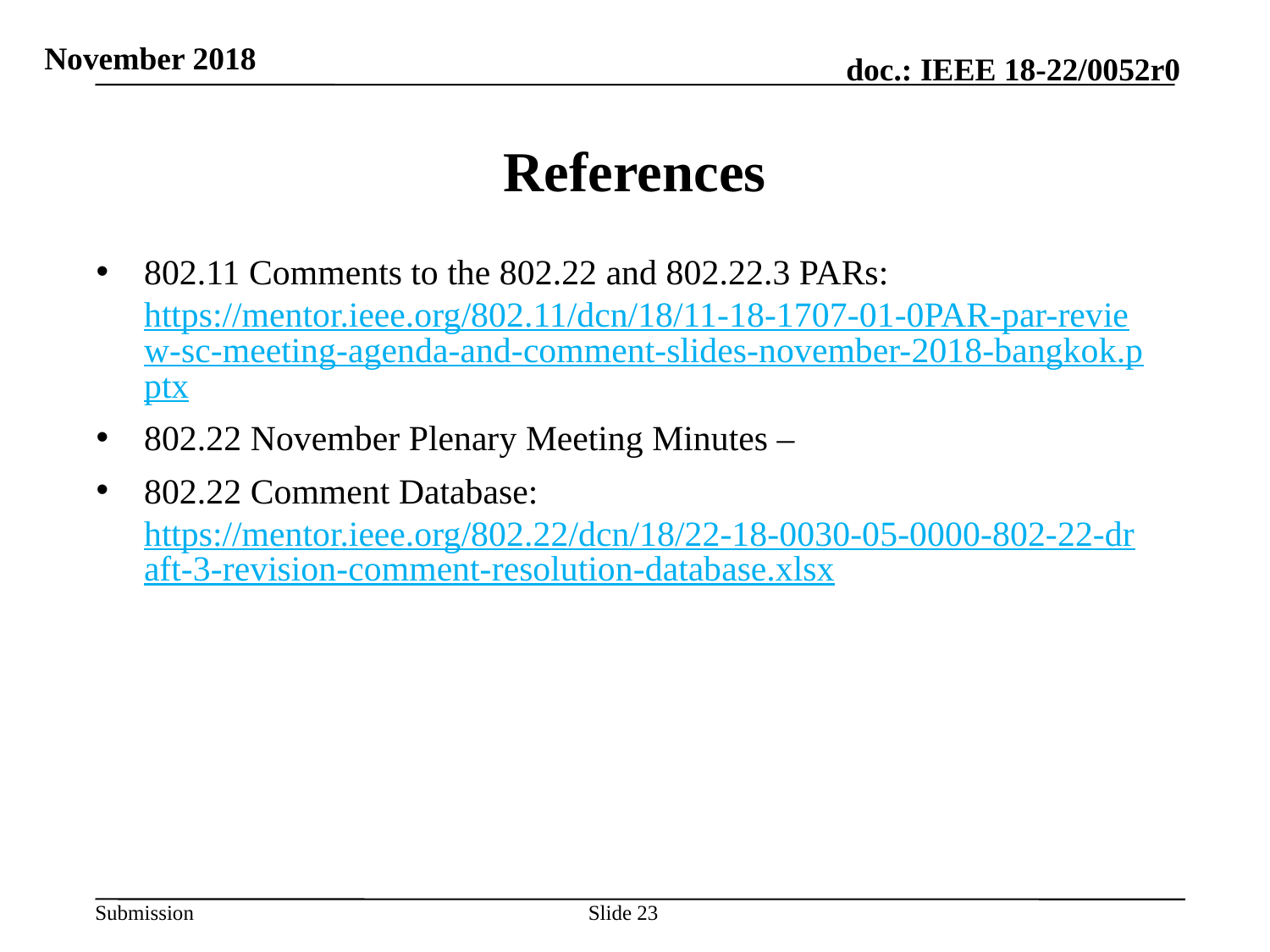

November 2018
# References
802.11 Comments to the 802.22 and 802.22.3 PARs: https://mentor.ieee.org/802.11/dcn/18/11-18-1707-01-0PAR-par-review-sc-meeting-agenda-and-comment-slides-november-2018-bangkok.pptx
802.22 November Plenary Meeting Minutes –
802.22 Comment Database: https://mentor.ieee.org/802.22/dcn/18/22-18-0030-05-0000-802-22-draft-3-revision-comment-resolution-database.xlsx

Slide 23